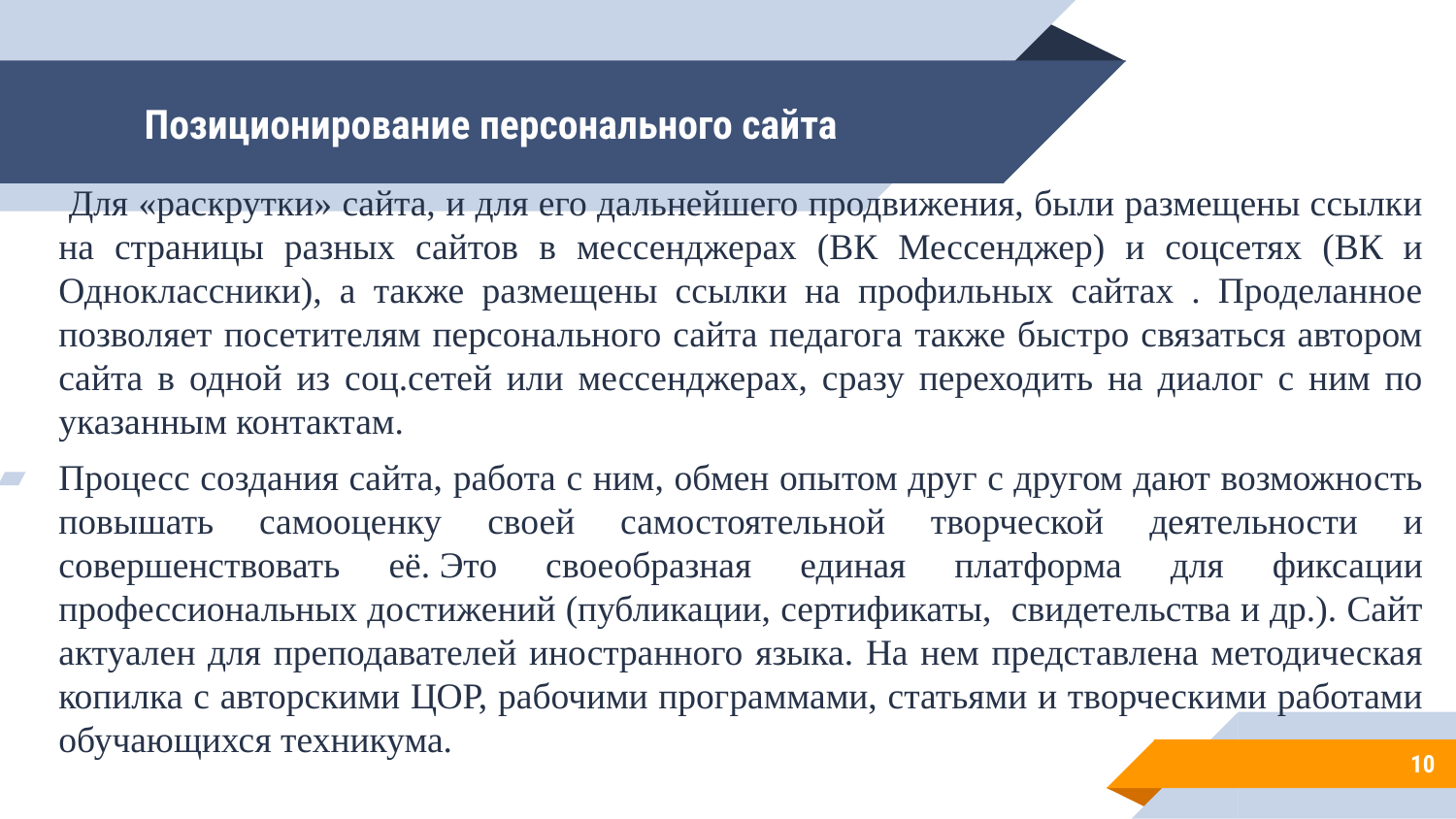

# Позиционирование персонального сайта
 Для «раскрутки» сайта, и для его дальнейшего продвижения, были размещены ссылки на страницы разных сайтов в мессенджерах (ВК Мессенджер) и соцсетях (ВК и Одноклассники), а также размещены ссылки на профильных сайтах . Проделанное позволяет посетителям персонального сайта педагога также быстро связаться автором сайта в одной из соц.сетей или мессенджерах, сразу переходить на диалог с ним по указанным контактам.
Процесс создания сайта, работа с ним, обмен опытом друг с другом дают возможность повышать самооценку своей самостоятельной творческой деятельности и совершенствовать её. Это своеобразная единая платформа для фиксации профессиональных достижений (публикации, сертификаты,  свидетельства и др.). Сайт актуален для преподавателей иностранного языка. На нем представлена методическая копилка с авторскими ЦОР, рабочими программами, статьями и творческими работами обучающихся техникума.

10